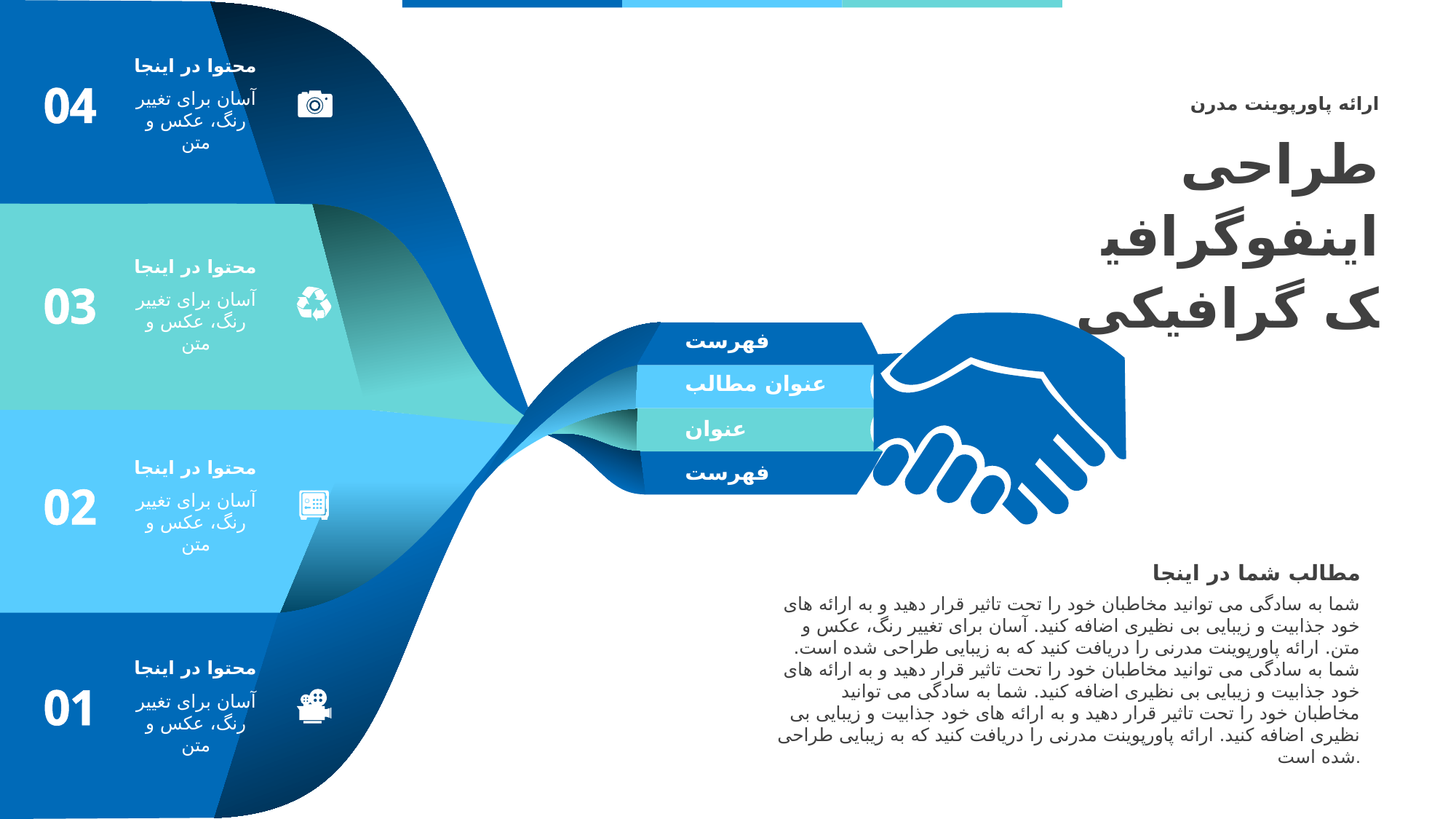

آسان برای تغییر رنگ، عکس و متن
محتوا در اینجا
04
ارائه پاورپوینت مدرن

طراحی اینفوگرافیک گرافیکی
آسان برای تغییر رنگ، عکس و متن
محتوا در اینجا
03

فهرست
عنوان مطالب
عنوان
آسان برای تغییر رنگ، عکس و متن
محتوا در اینجا
فهرست
02

مطالب شما در اینجا
شما به سادگی می توانید مخاطبان خود را تحت تاثیر قرار دهید و به ارائه های خود جذابیت و زیبایی بی نظیری اضافه کنید. آسان برای تغییر رنگ، عکس و متن. ارائه پاورپوینت مدرنی را دریافت کنید که به زیبایی طراحی شده است. شما به سادگی می توانید مخاطبان خود را تحت تاثیر قرار دهید و به ارائه های خود جذابیت و زیبایی بی نظیری اضافه کنید. شما به سادگی می توانید مخاطبان خود را تحت تاثیر قرار دهید و به ارائه های خود جذابیت و زیبایی بی نظیری اضافه کنید. ارائه پاورپوینت مدرنی را دریافت کنید که به زیبایی طراحی شده است.
آسان برای تغییر رنگ، عکس و متن
محتوا در اینجا
01